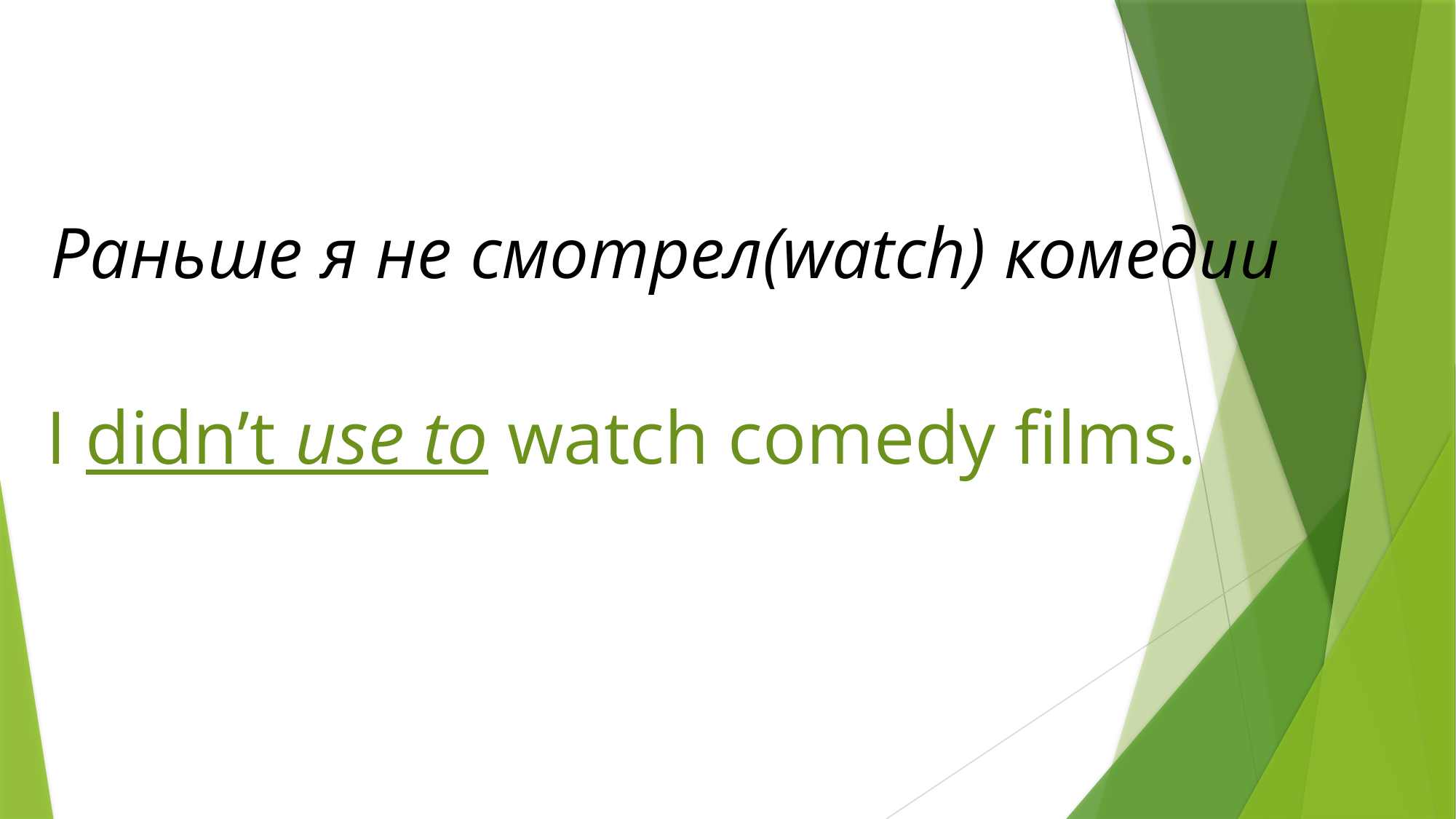

Раньше я не смотрел(watch) комедии
 I didn’t use to watch comedy films.